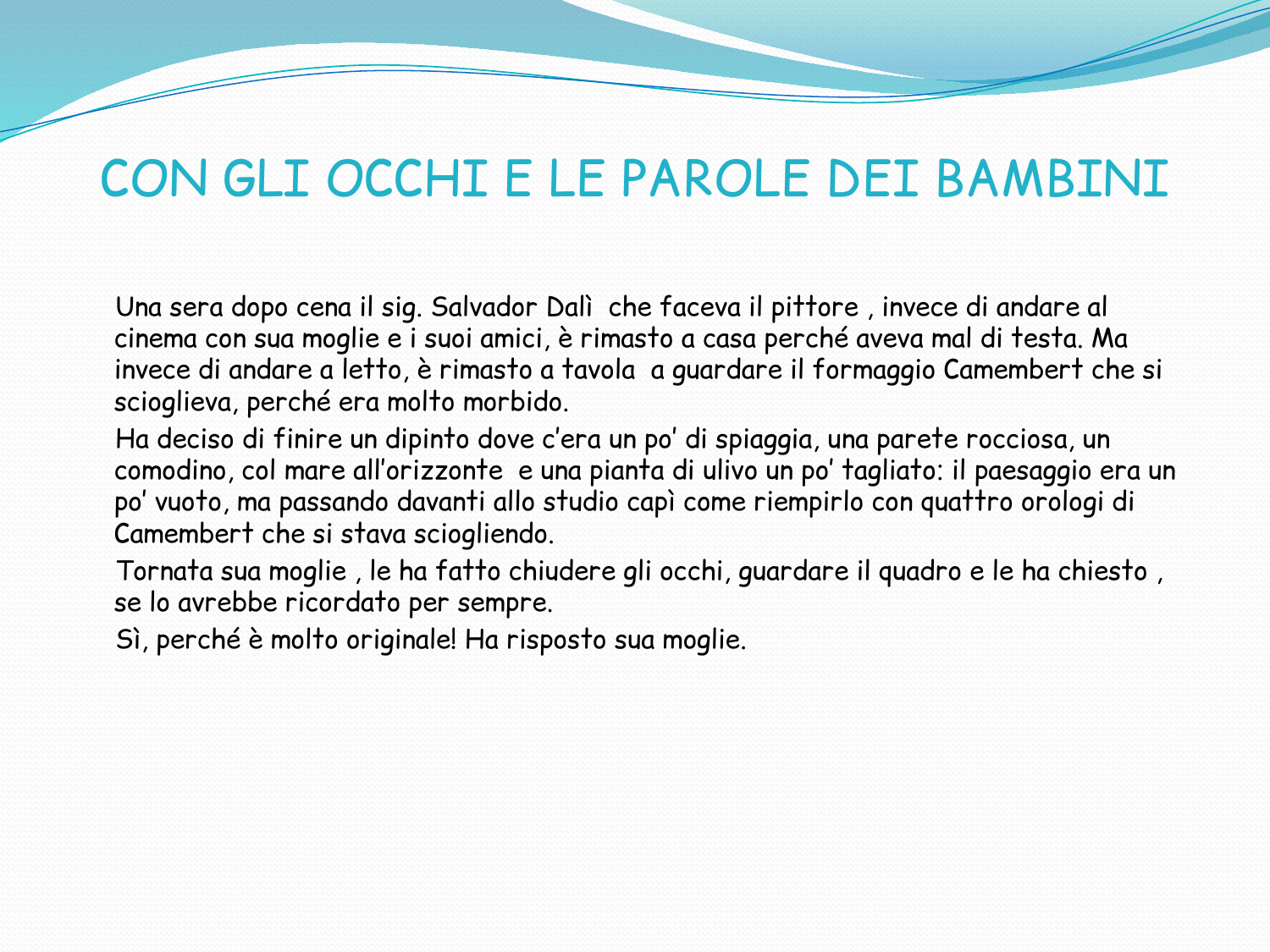

# CON GLI OCCHI E LE PAROLE DEI BAMBINI

     Una sera dopo cena il sig. Salvador Dalì  che faceva il pittore , invece di andare al cinema con sua moglie e i suoi amici, è rimasto a casa perché aveva mal di testa. Ma invece di andare a letto, è rimasto a tavola  a guardare il formaggio Camembert che si scioglieva, perché era molto morbido.
     Ha deciso di finire un dipinto dove c’era un po’ di spiaggia, una parete rocciosa, un comodino, col mare all’orizzonte  e una pianta di ulivo un po’ tagliato: il paesaggio era un po’ vuoto, ma passando davanti allo studio capì come riempirlo con quattro orologi di Camembert che si stava sciogliendo.
     Tornata sua moglie , le ha fatto chiudere gli occhi, guardare il quadro e le ha chiesto , se lo avrebbe ricordato per sempre.
     Sì, perché è molto originale! Ha risposto sua moglie.